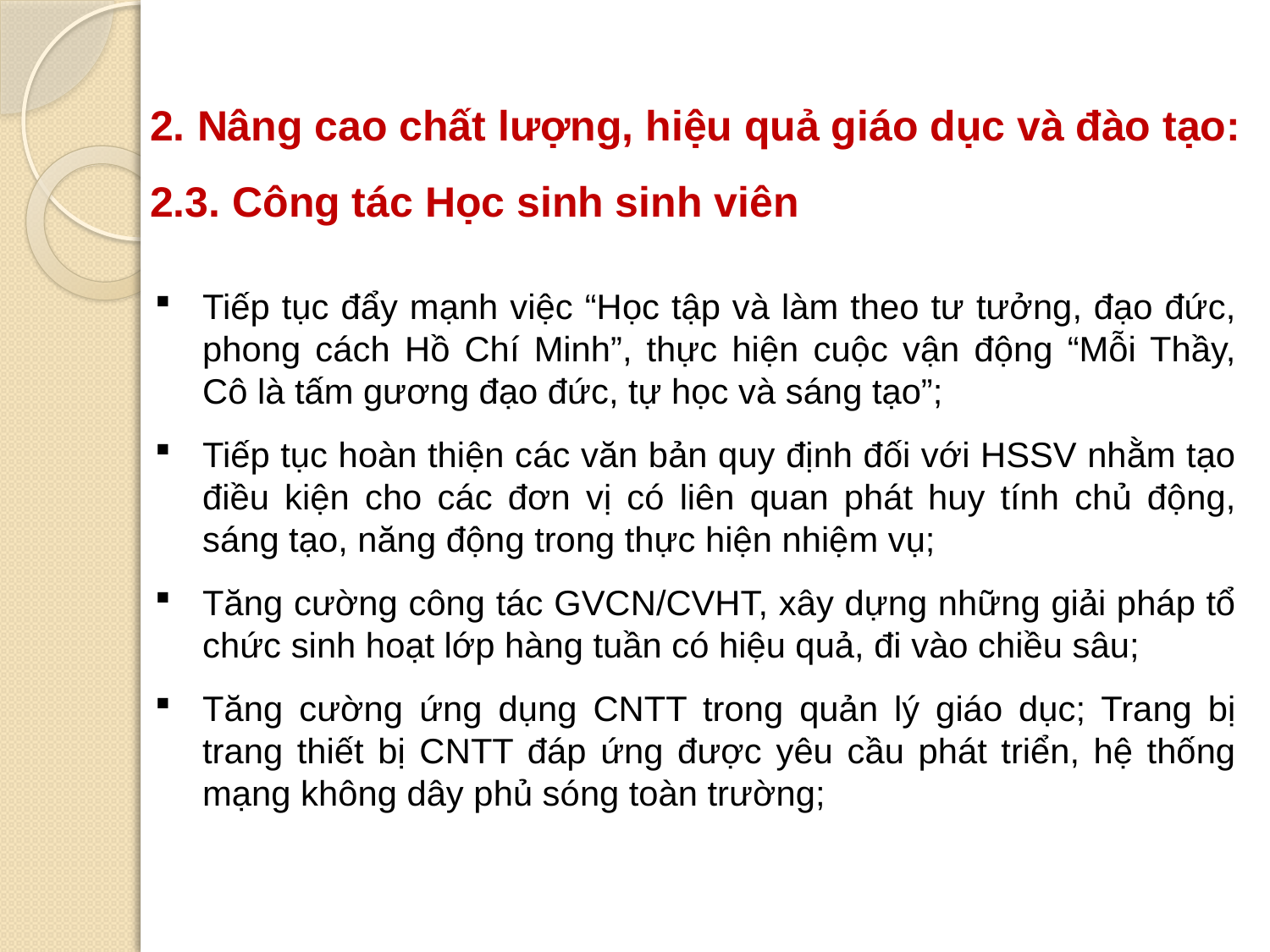

2. Nâng cao chất lượng, hiệu quả giáo dục và đào tạo:
2.3. Công tác Học sinh sinh viên
Tiếp tục đẩy mạnh việc “Học tập và làm theo tư tưởng, đạo đức, phong cách Hồ Chí Minh”, thực hiện cuộc vận động “Mỗi Thầy, Cô là tấm gương đạo đức, tự học và sáng tạo”;
Tiếp tục hoàn thiện các văn bản quy định đối với HSSV nhằm tạo điều kiện cho các đơn vị có liên quan phát huy tính chủ động, sáng tạo, năng động trong thực hiện nhiệm vụ;
Tăng cường công tác GVCN/CVHT, xây dựng những giải pháp tổ chức sinh hoạt lớp hàng tuần có hiệu quả, đi vào chiều sâu;
Tăng cường ứng dụng CNTT trong quản lý giáo dục; Trang bị trang thiết bị CNTT đáp ứng được yêu cầu phát triển, hệ thống mạng không dây phủ sóng toàn trường;